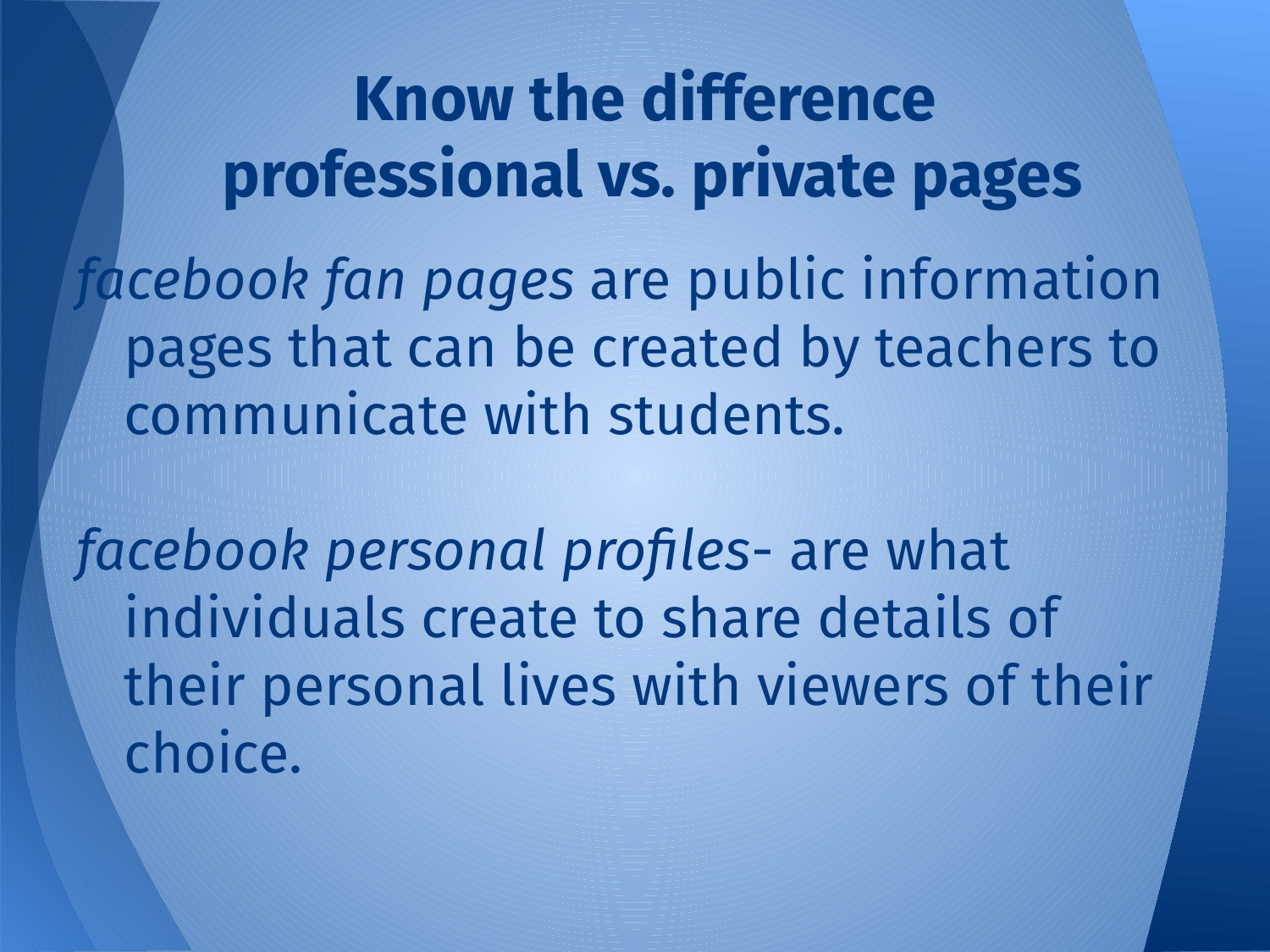

# Know the difference
professional vs. private pages

facebook fan pages are public information pages that can be created by teachers to communicate with students.

facebook personal profiles- are what individuals create to share details of their personal lives with viewers of their choice.